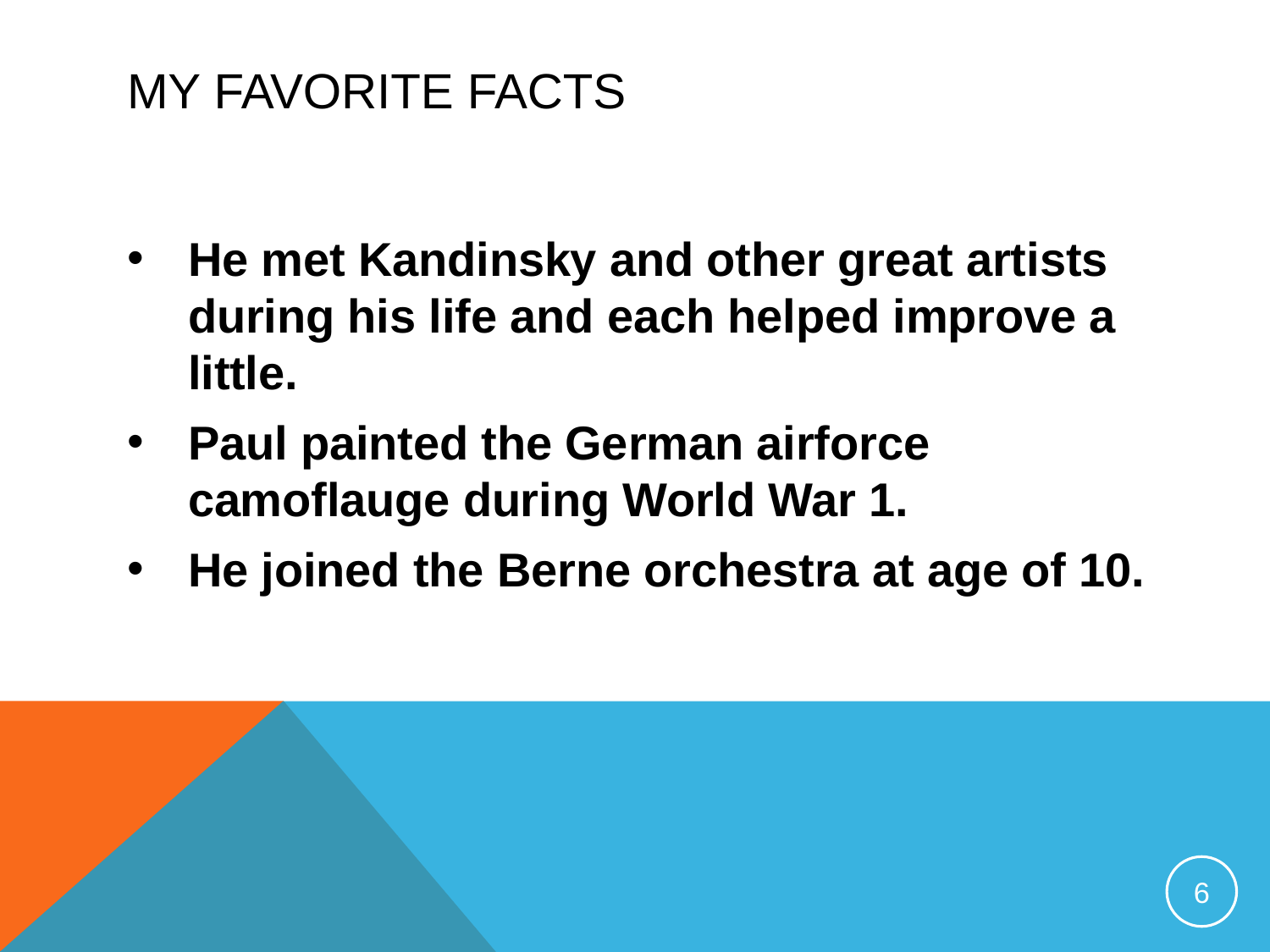

# My favorite facts

He met Kandinsky and other great artists during his life and each helped improve a little.
Paul painted the German airforce camoflauge during World War 1.
He joined the Berne orchestra at age of 10.

6